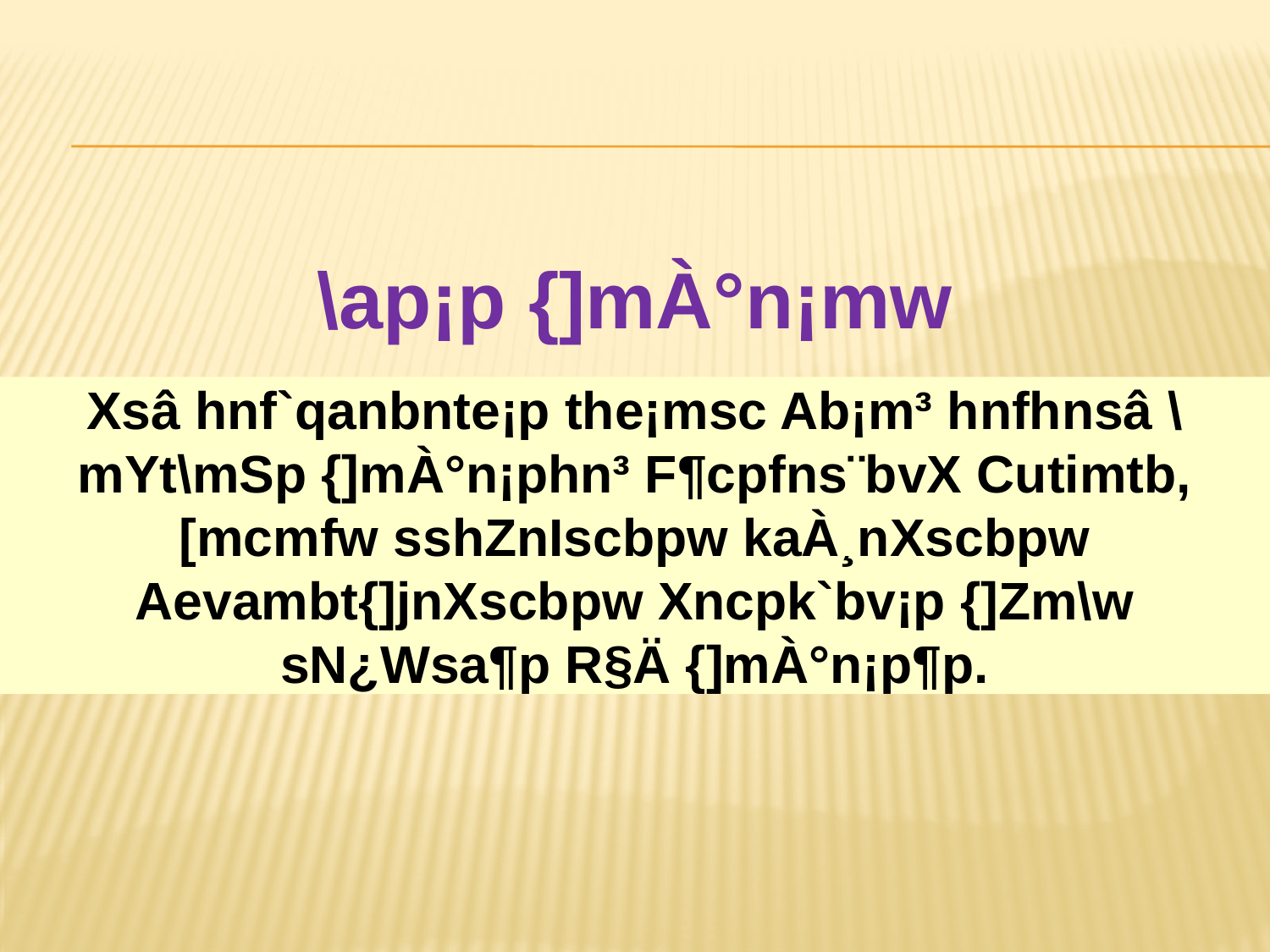

\ap¡p {]mÀ°n¡mw

Xsâ hnf`qanbnte¡p the¡msc Ab¡m³ hnfhnsâ \mYt\mSp {]mÀ°n¡phn³ F¶cpfns¨bvX Cutimtb, [mcmfw sshZnIscbpw kaÀ¸nXscbpw Aevambt{]jnXscbpw Xncpk`bv¡p {]Zm\w sN¿Wsa¶p R§Ä {]mÀ°n¡p¶p.